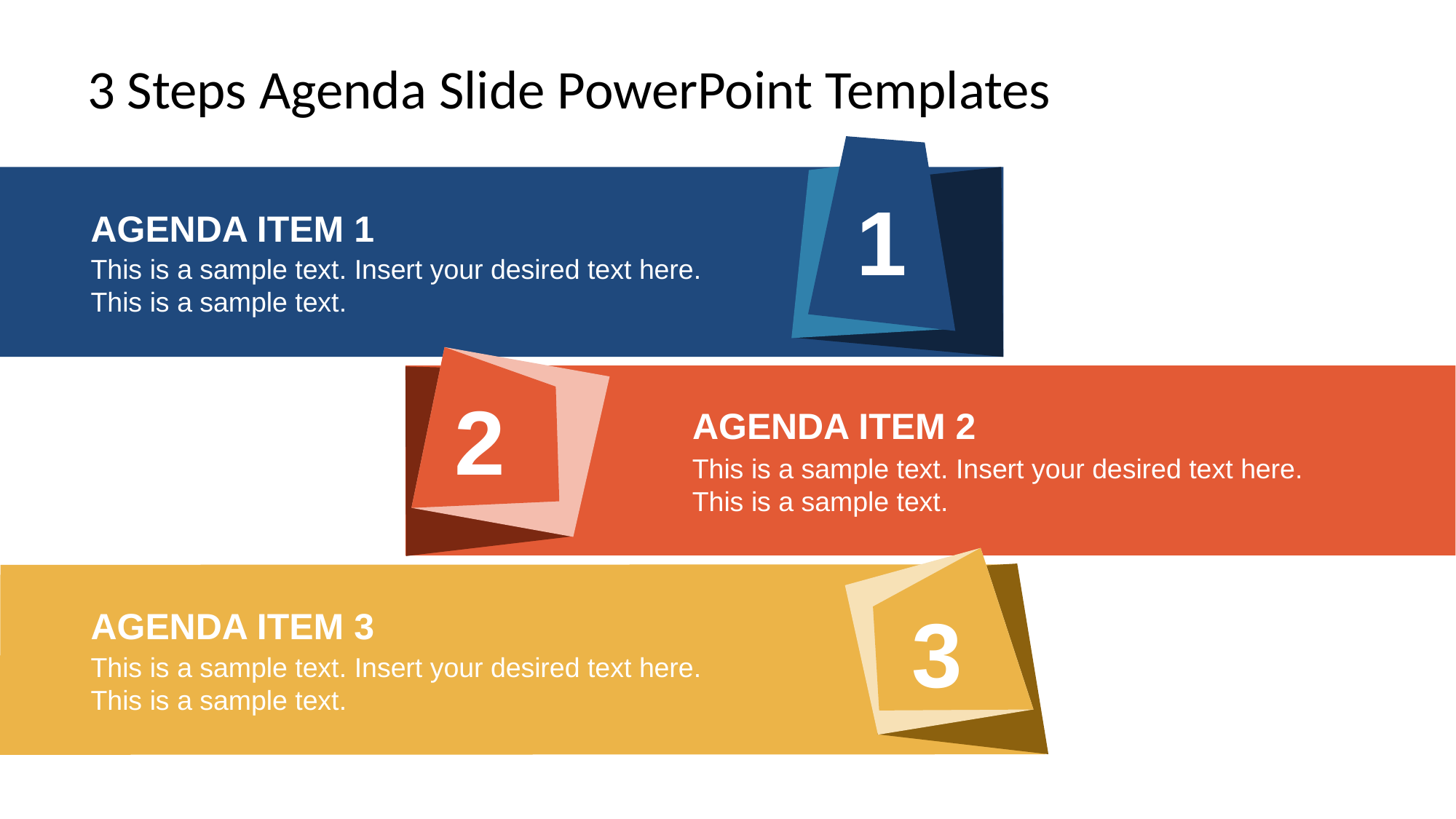

3 Steps Agenda Slide PowerPoint Templates
1

AGENDA ITEM 1
This is a sample text. Insert your desired text here. This is a sample text.

2

AGENDA ITEM 2
This is a sample text. Insert your desired text here. This is a sample text.

3

AGENDA ITEM 3
This is a sample text. Insert your desired text here. This is a sample text.